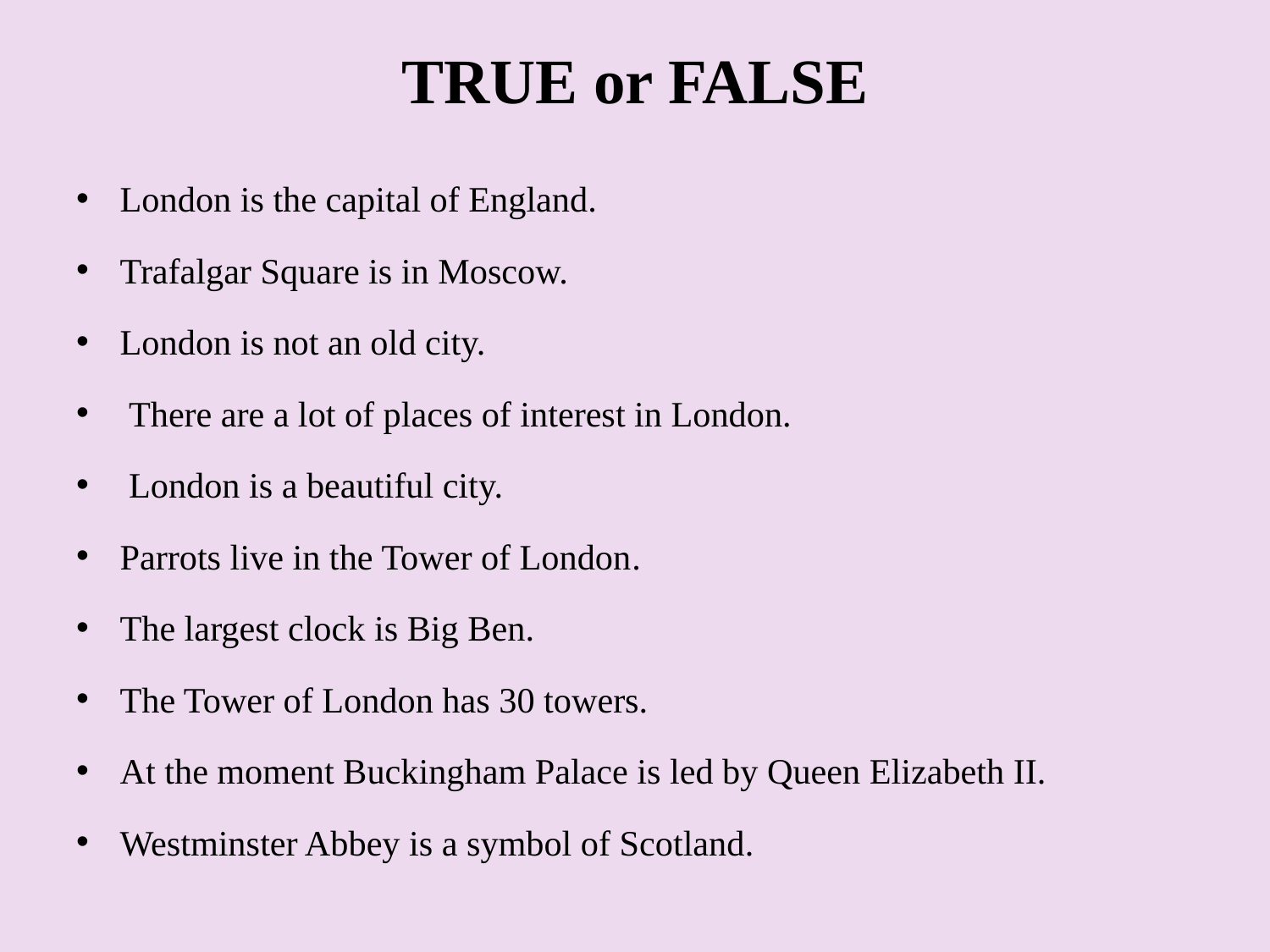

# TRUE or FALSE
London is the capital of England.
Trafalgar Square is in Moscow.
London is not an old city.
 There are a lot of places of interest in London.
 London is a beautiful city.
Parrots live in the Tower of London.
The largest clock is Big Ben.
The Tower of London has 30 towers.
At the moment Buckingham Palace is led by Queen Elizabeth II.
Westminster Abbey is a symbol of Scotland.